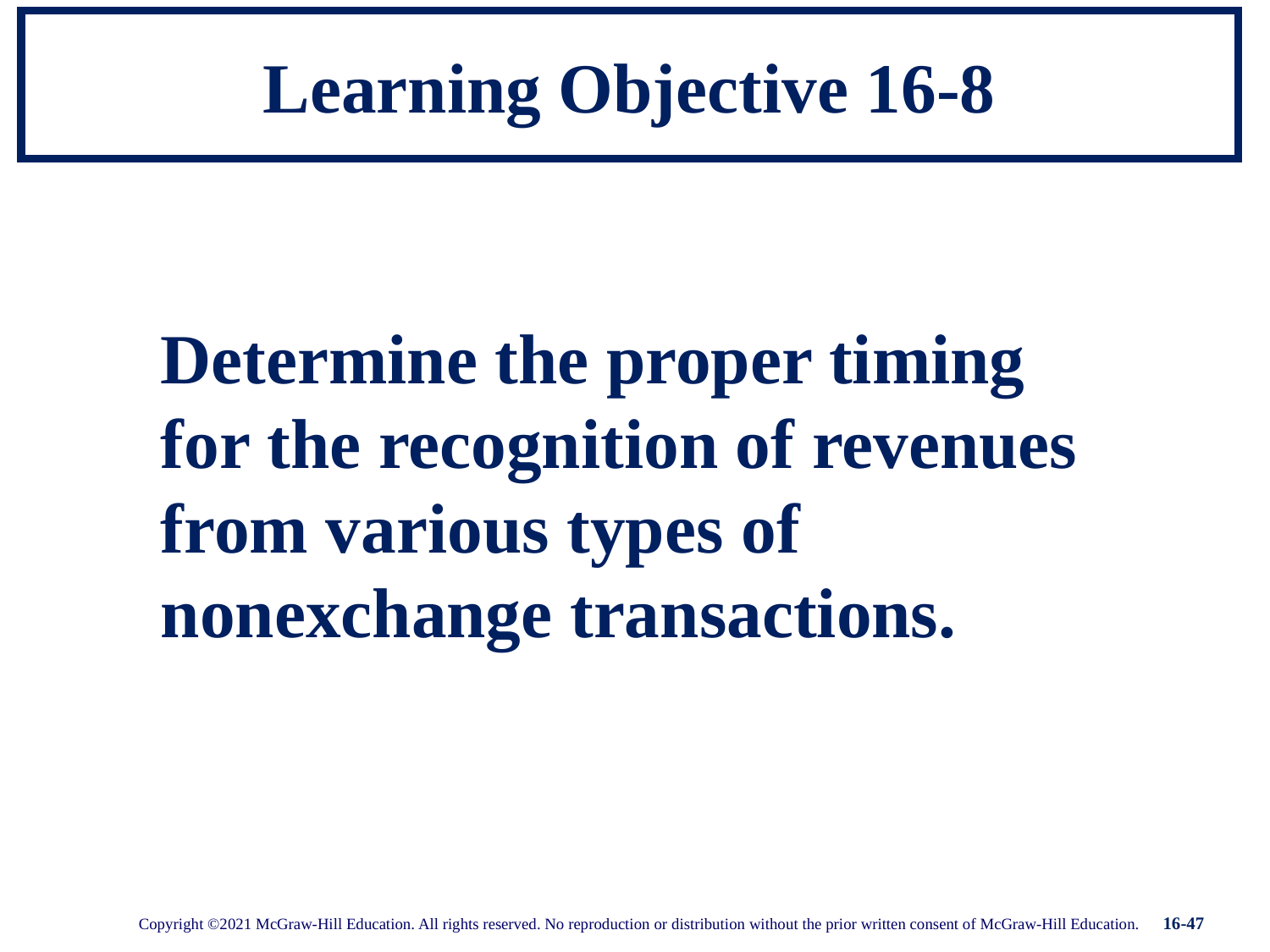

# Learning Objective 16-8

Determine the proper timing for the recognition of revenues from various types of nonexchange transactions.

16-47
Copyright ©2021 McGraw-Hill Education. All rights reserved. No reproduction or distribution without the prior written consent of McGraw-Hill Education.